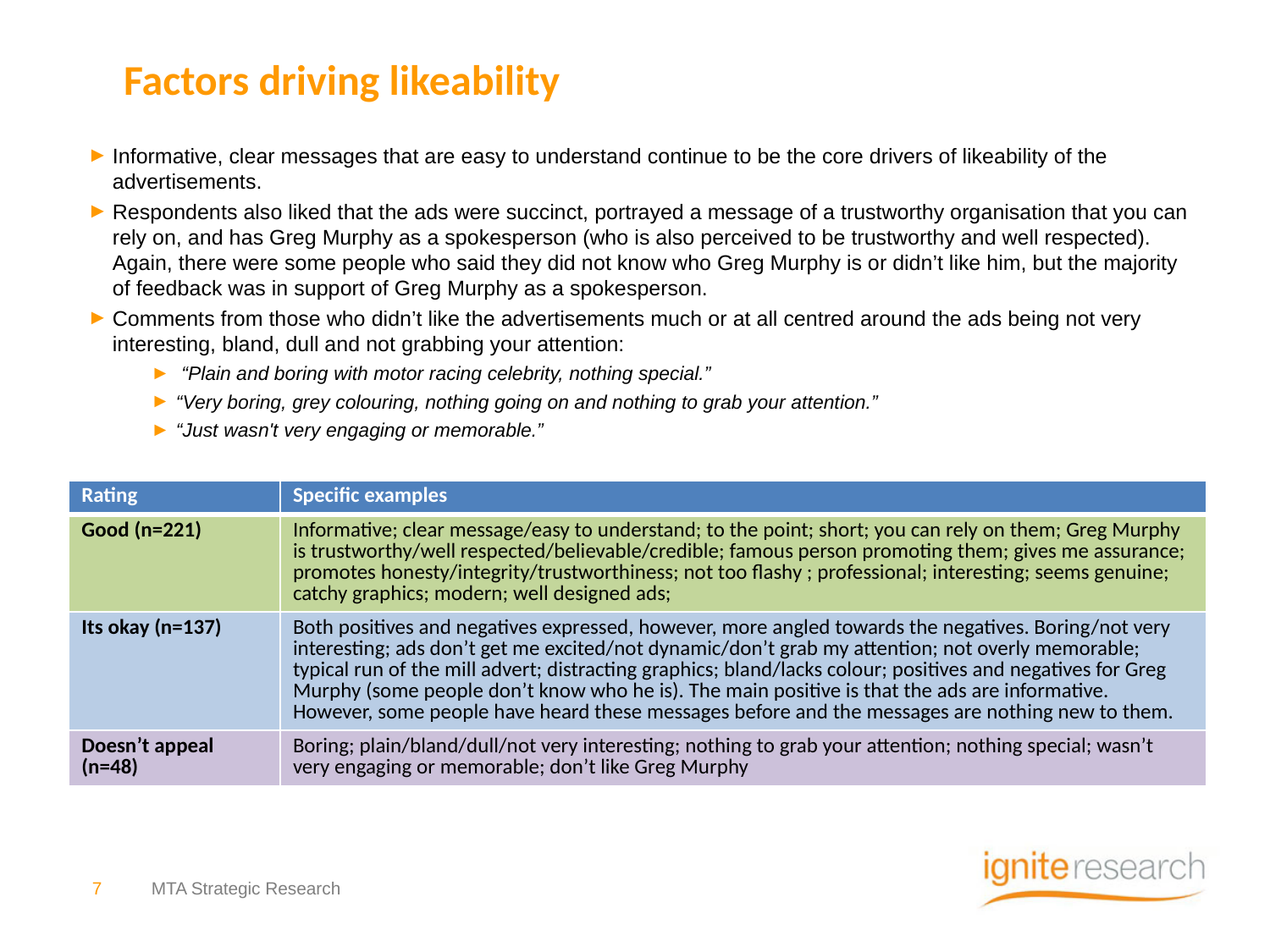

# Factors driving likeability
Informative, clear messages that are easy to understand continue to be the core drivers of likeability of the advertisements.
Respondents also liked that the ads were succinct, portrayed a message of a trustworthy organisation that you can rely on, and has Greg Murphy as a spokesperson (who is also perceived to be trustworthy and well respected). Again, there were some people who said they did not know who Greg Murphy is or didn’t like him, but the majority of feedback was in support of Greg Murphy as a spokesperson.
Comments from those who didn’t like the advertisements much or at all centred around the ads being not very interesting, bland, dull and not grabbing your attention:
 “Plain and boring with motor racing celebrity, nothing special.”
“Very boring, grey colouring, nothing going on and nothing to grab your attention.”
“Just wasn't very engaging or memorable.”

| Rating | Specific examples |
| --- | --- |
| Good (n=221) | Informative; clear message/easy to understand; to the point; short; you can rely on them; Greg Murphy is trustworthy/well respected/believable/credible; famous person promoting them; gives me assurance; promotes honesty/integrity/trustworthiness; not too flashy ; professional; interesting; seems genuine; catchy graphics; modern; well designed ads; |
| Its okay (n=137) | Both positives and negatives expressed, however, more angled towards the negatives. Boring/not very interesting; ads don’t get me excited/not dynamic/don’t grab my attention; not overly memorable; typical run of the mill advert; distracting graphics; bland/lacks colour; positives and negatives for Greg Murphy (some people don’t know who he is). The main positive is that the ads are informative. However, some people have heard these messages before and the messages are nothing new to them. |
| Doesn’t appeal (n=48) | Boring; plain/bland/dull/not very interesting; nothing to grab your attention; nothing special; wasn’t very engaging or memorable; don’t like Greg Murphy |
7
MTA Strategic Research